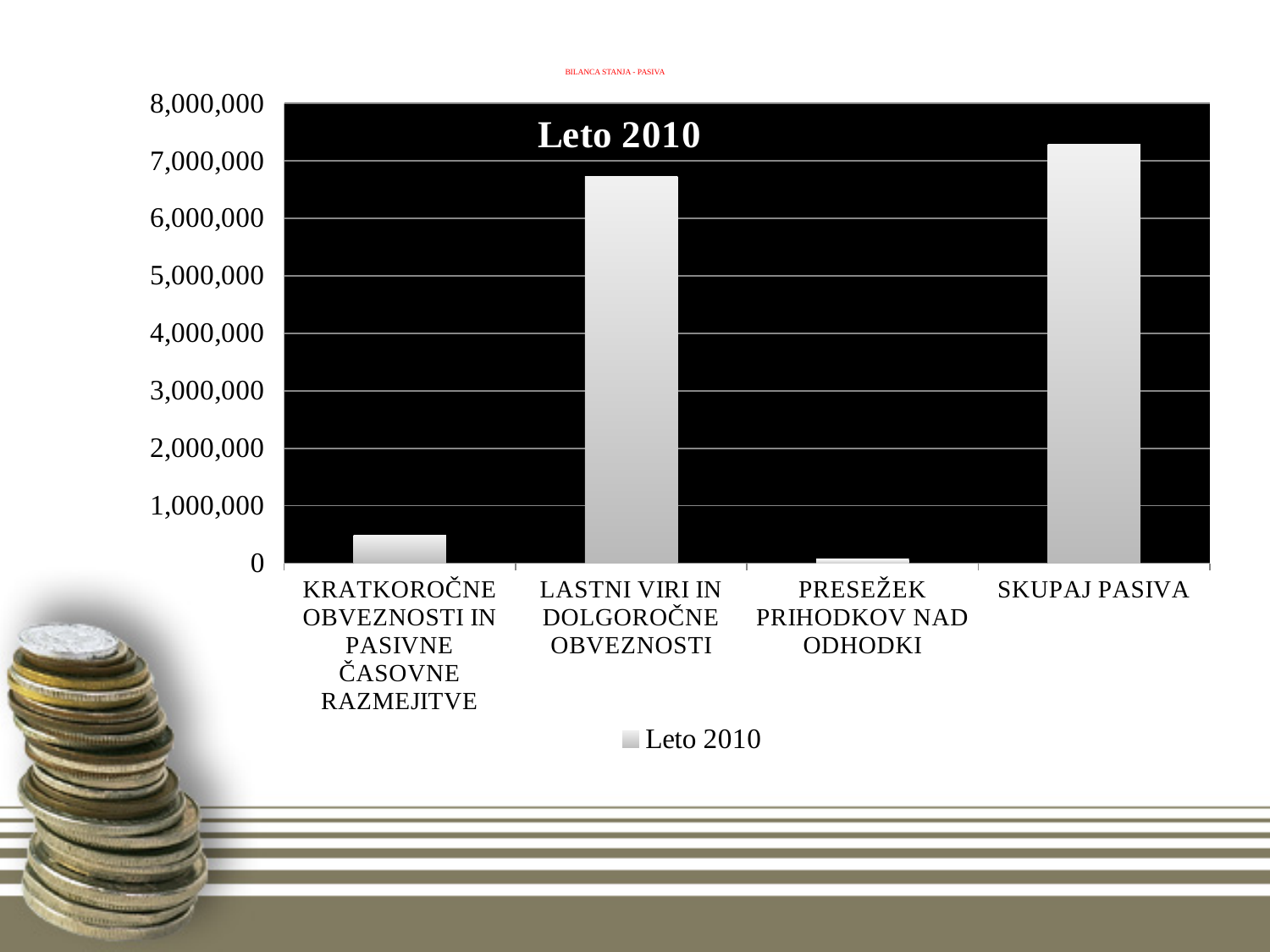

# BILANCA STANJA - PASIVA

### Chart:

| Category | Leto 2010 |
|---|---|
| KRATKOROČNE OBVEZNOSTI IN PASIVNE ČASOVNE RAZMEJITVE | 488906.94 |
| LASTNI VIRI IN DOLGOROČNE OBVEZNOSTI | 6724554.71 |
| PRESEŽEK PRIHODKOV NAD ODHODKI | 70744.22 |
| SKUPAJ PASIVA | 7284205.87 |